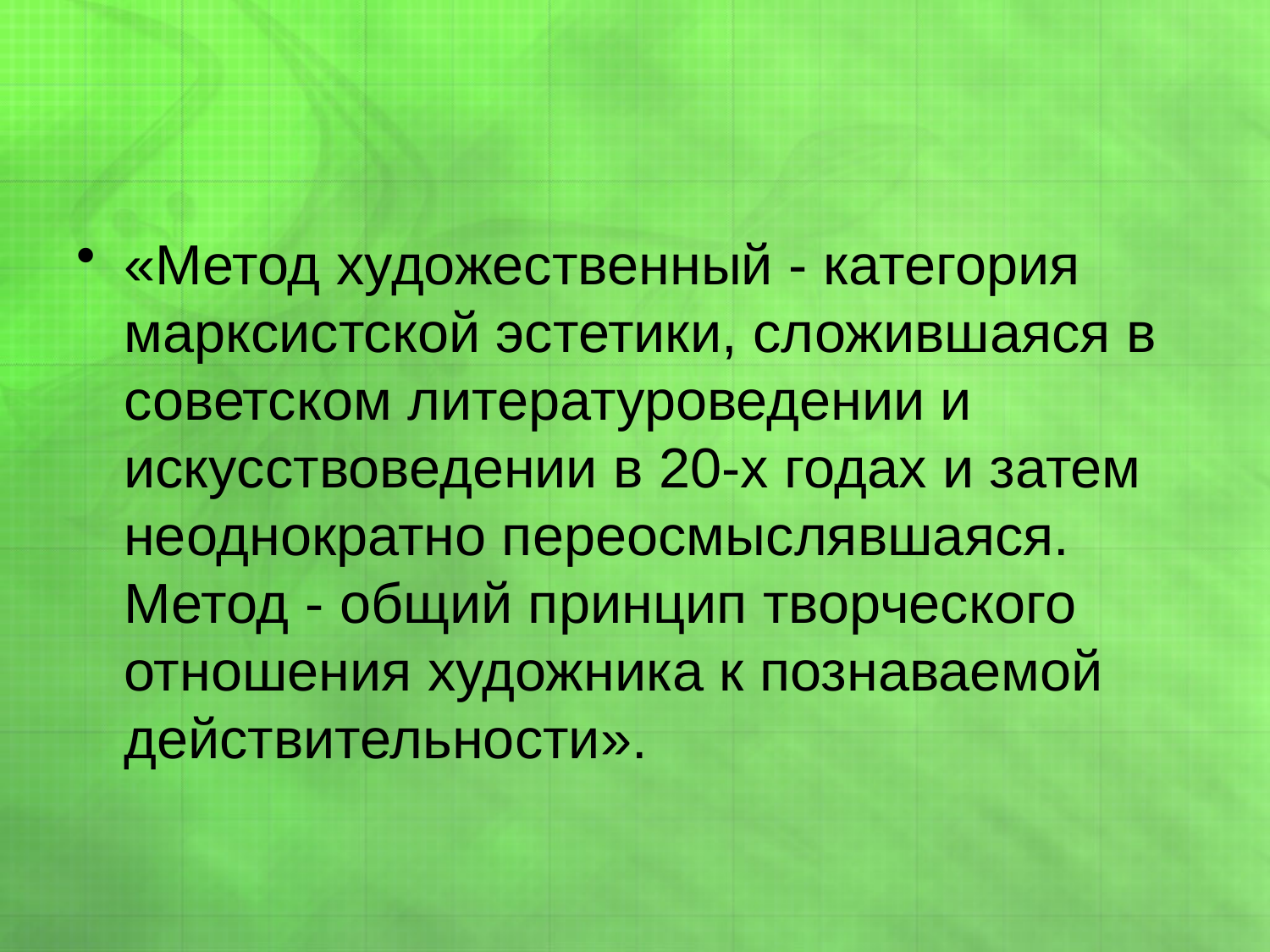

#
«Метод художественный - категория марксистской эстетики, сложившаяся в советском литературоведении и искусствоведении в 20-х годах и затем неоднократно переосмыслявшаяся. Метод - общий принцип творческого отношения художника к познаваемой действительности».